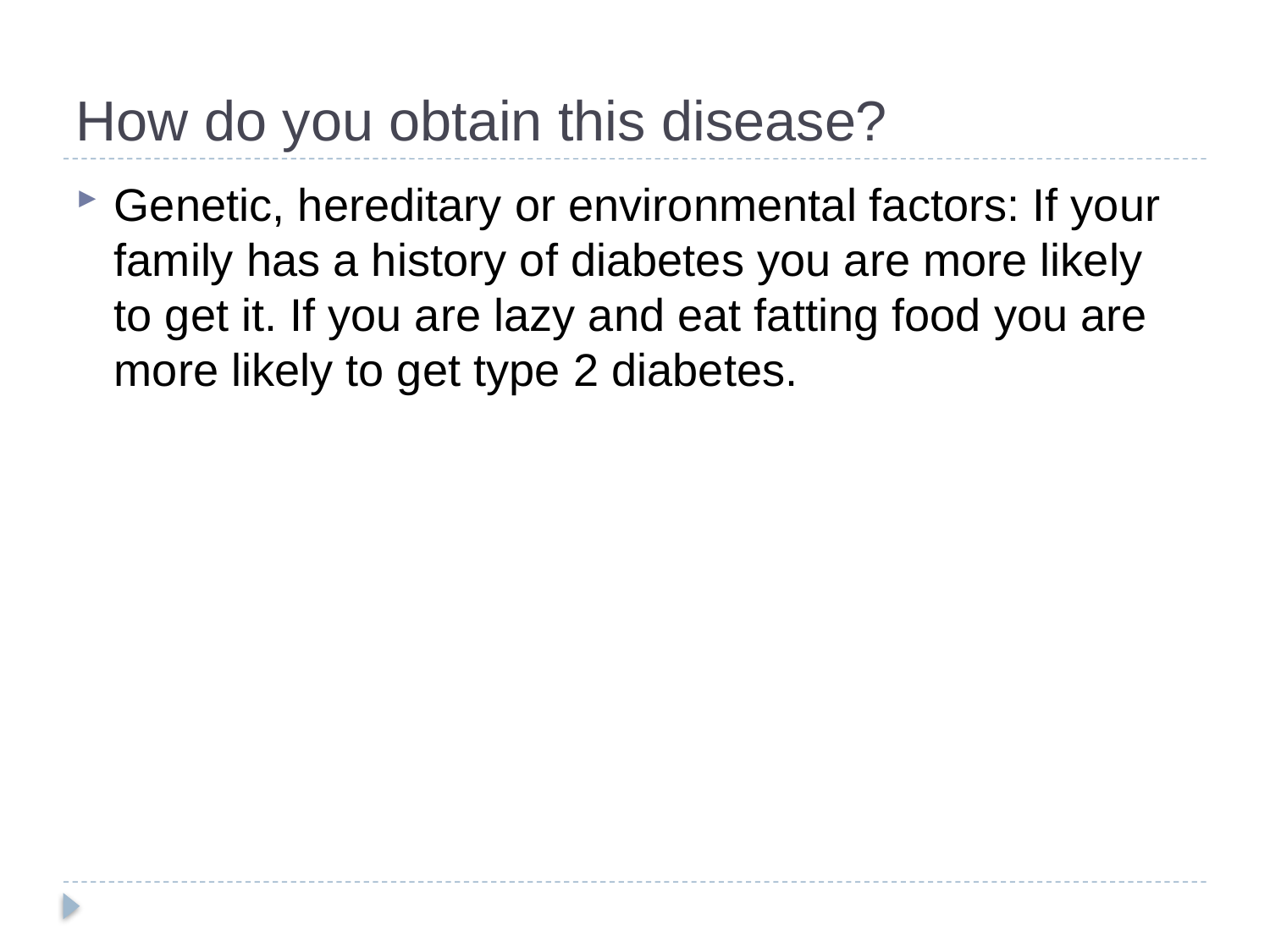

# How do you obtain this disease?
Genetic, hereditary or environmental factors: If your family has a history of diabetes you are more likely to get it. If you are lazy and eat fatting food you are more likely to get type 2 diabetes.